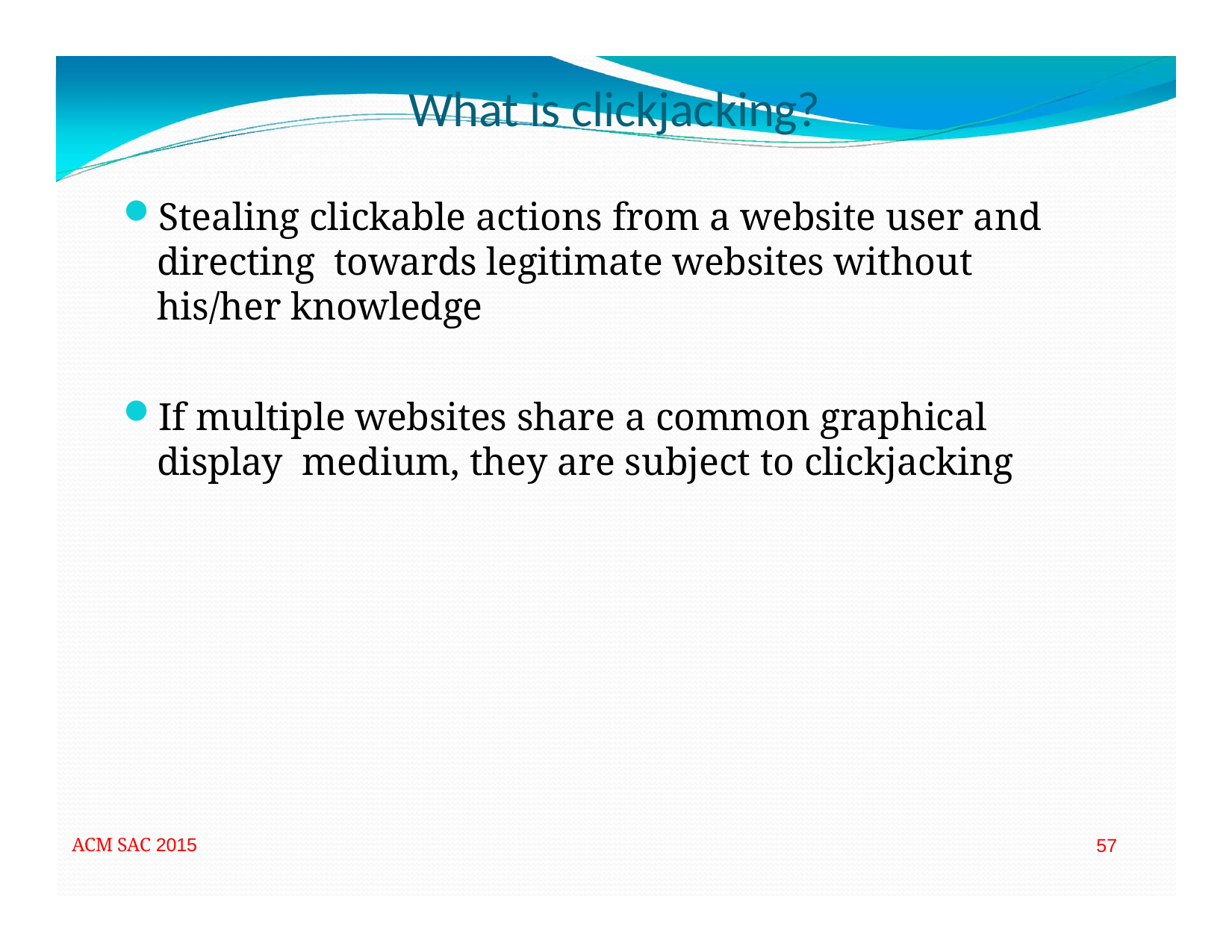

# What is clickjacking?
Stealing clickable actions from a website user and directing  towards legitimate websites without his/her knowledge

If multiple websites share a common graphical display  medium, they are subject to clickjacking
ACM SAC 2015
57